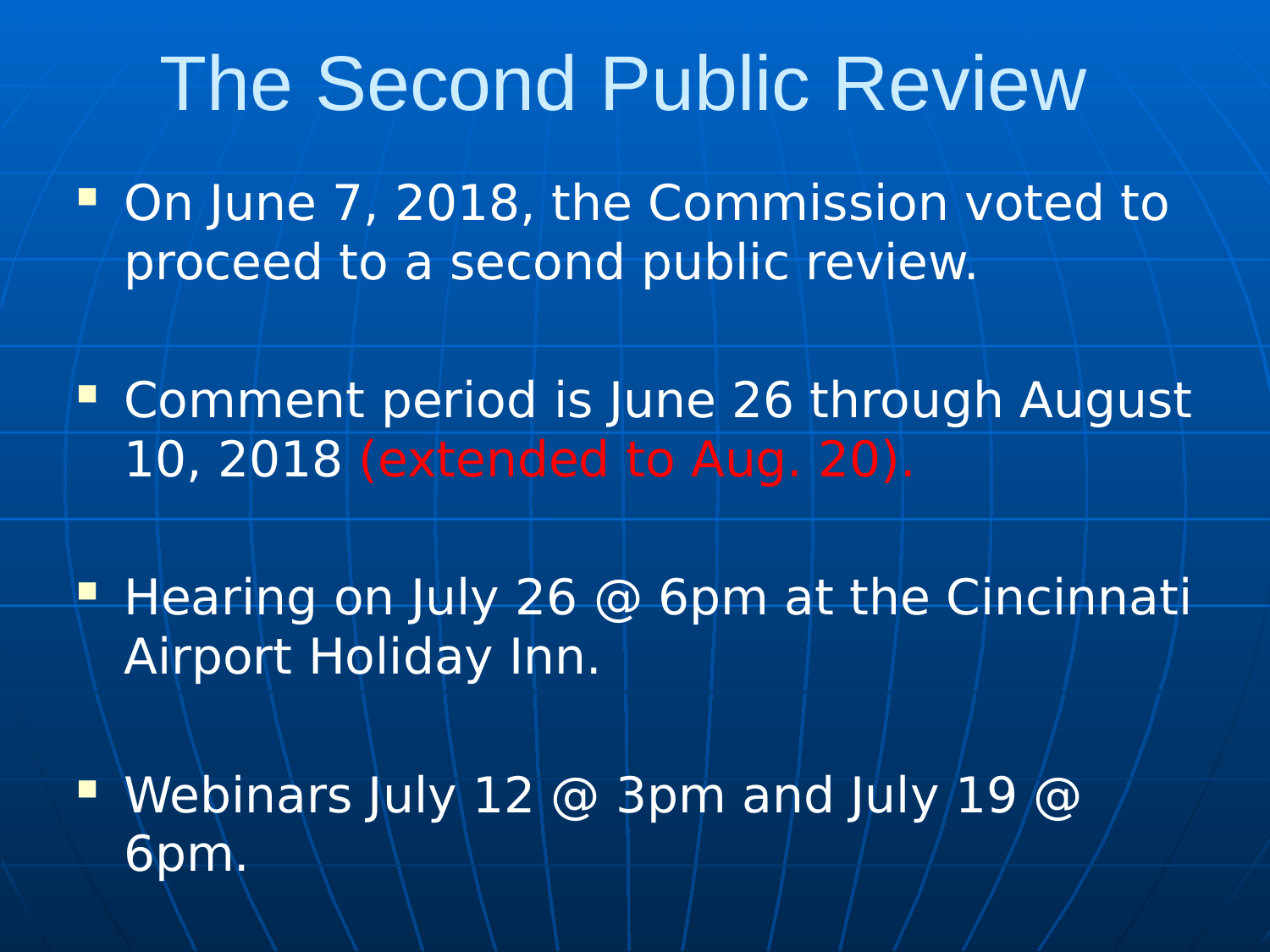

# The Second Public Review
On June 7, 2018, the Commission voted to proceed to a second public review.

Comment period is June 26 through August 10, 2018 (extended to Aug. 20).

Hearing on July 26 @ 6pm at the Cincinnati Airport Holiday Inn.

Webinars July 12 @ 3pm and July 19 @ 6pm.